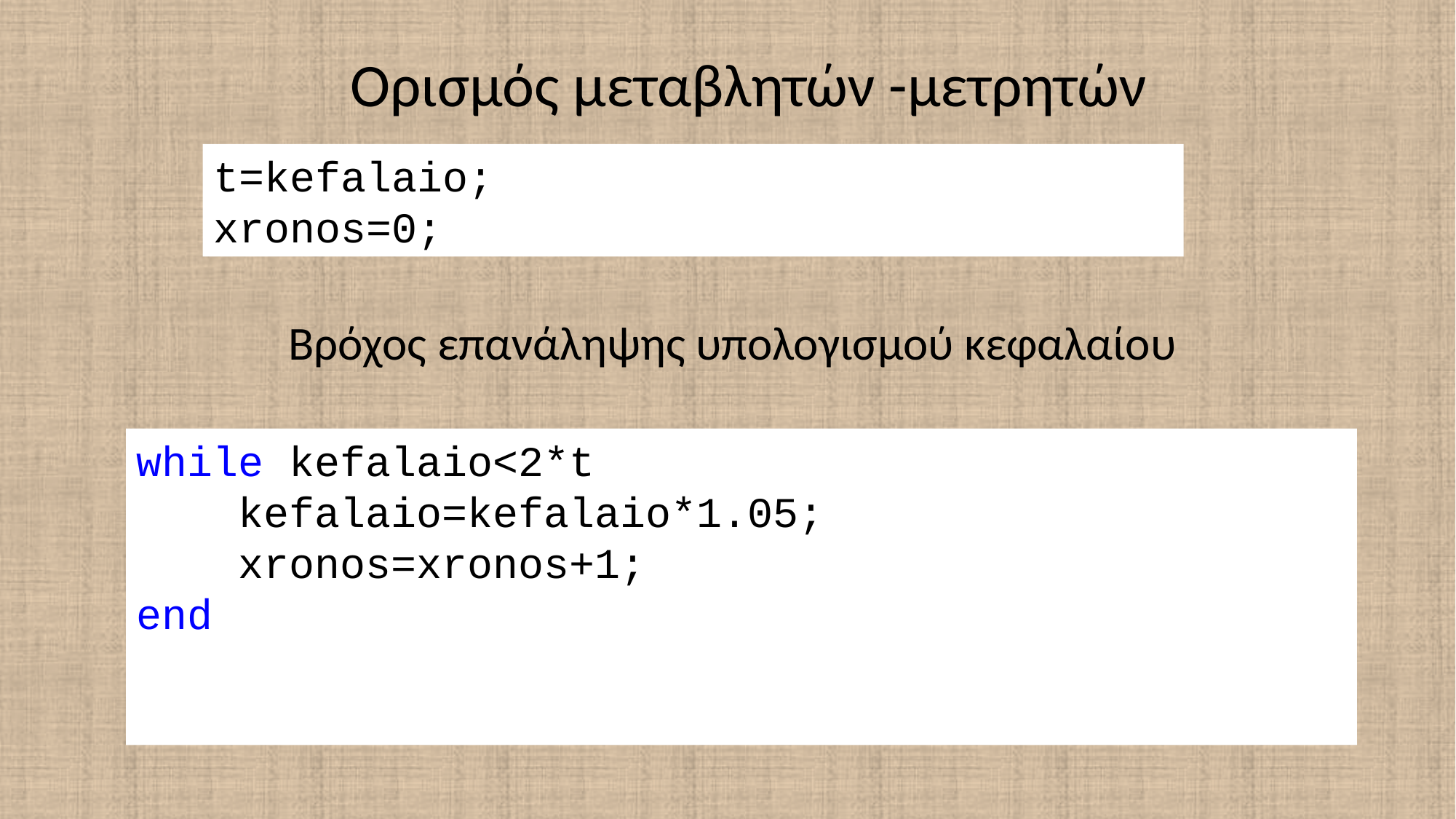

# Ορισμός μεταβλητών -μετρητών
t=kefalaio;
xronos=0;
Βρόχος επανάληψης υπολογισμού κεφαλαίου
while kefalaio<2*t
    kefalaio=kefalaio*1.05;
    xronos=xronos+1;
end